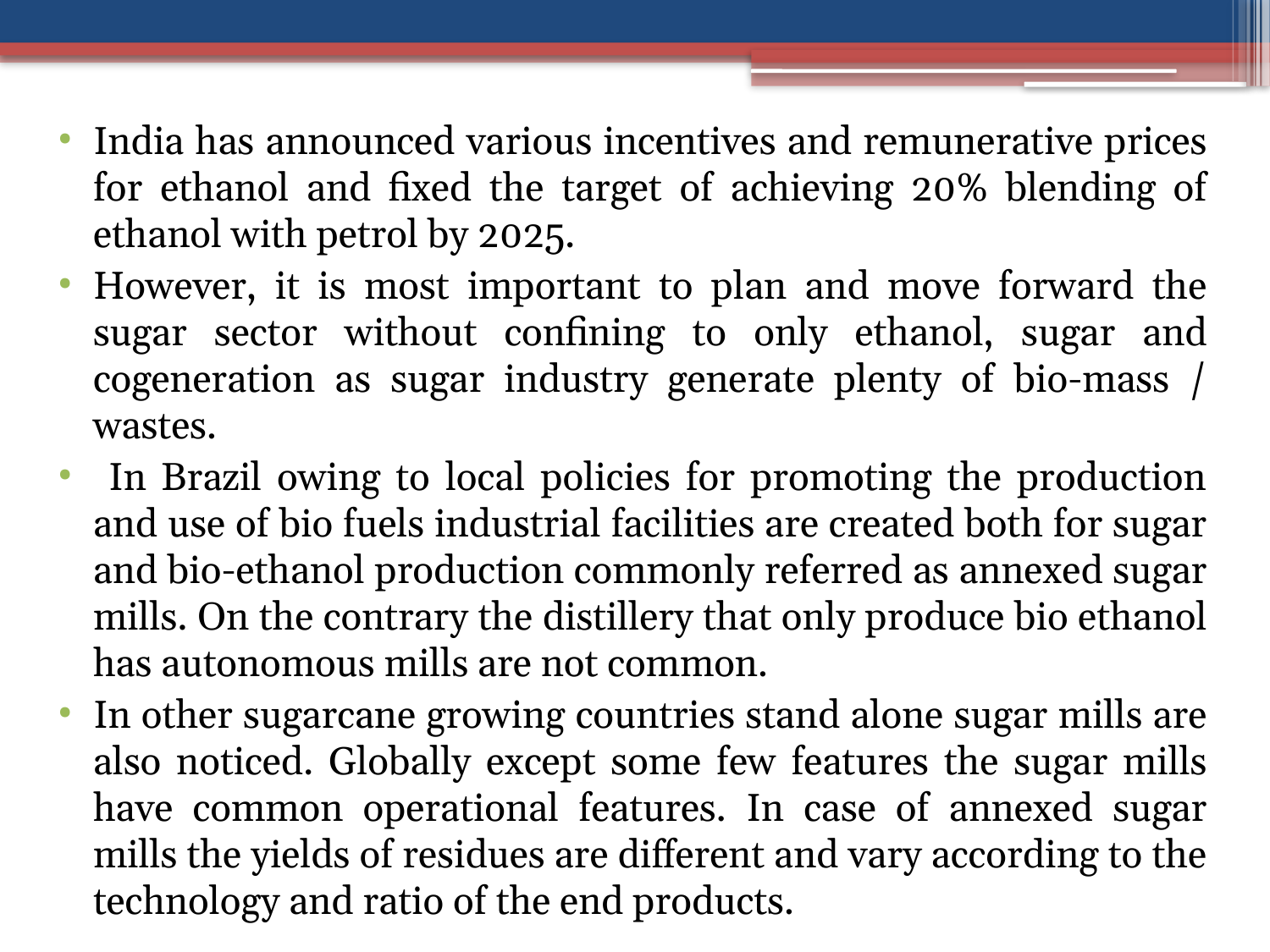

India has announced various incentives and remunerative prices for ethanol and fixed the target of achieving 20% blending of ethanol with petrol by 2025.
However, it is most important to plan and move forward the sugar sector without confining to only ethanol, sugar and cogeneration as sugar industry generate plenty of bio-mass / wastes.
 In Brazil owing to local policies for promoting the production and use of bio fuels industrial facilities are created both for sugar and bio-ethanol production commonly referred as annexed sugar mills. On the contrary the distillery that only produce bio ethanol has autonomous mills are not common.
In other sugarcane growing countries stand alone sugar mills are also noticed. Globally except some few features the sugar mills have common operational features. In case of annexed sugar mills the yields of residues are different and vary according to the technology and ratio of the end products.